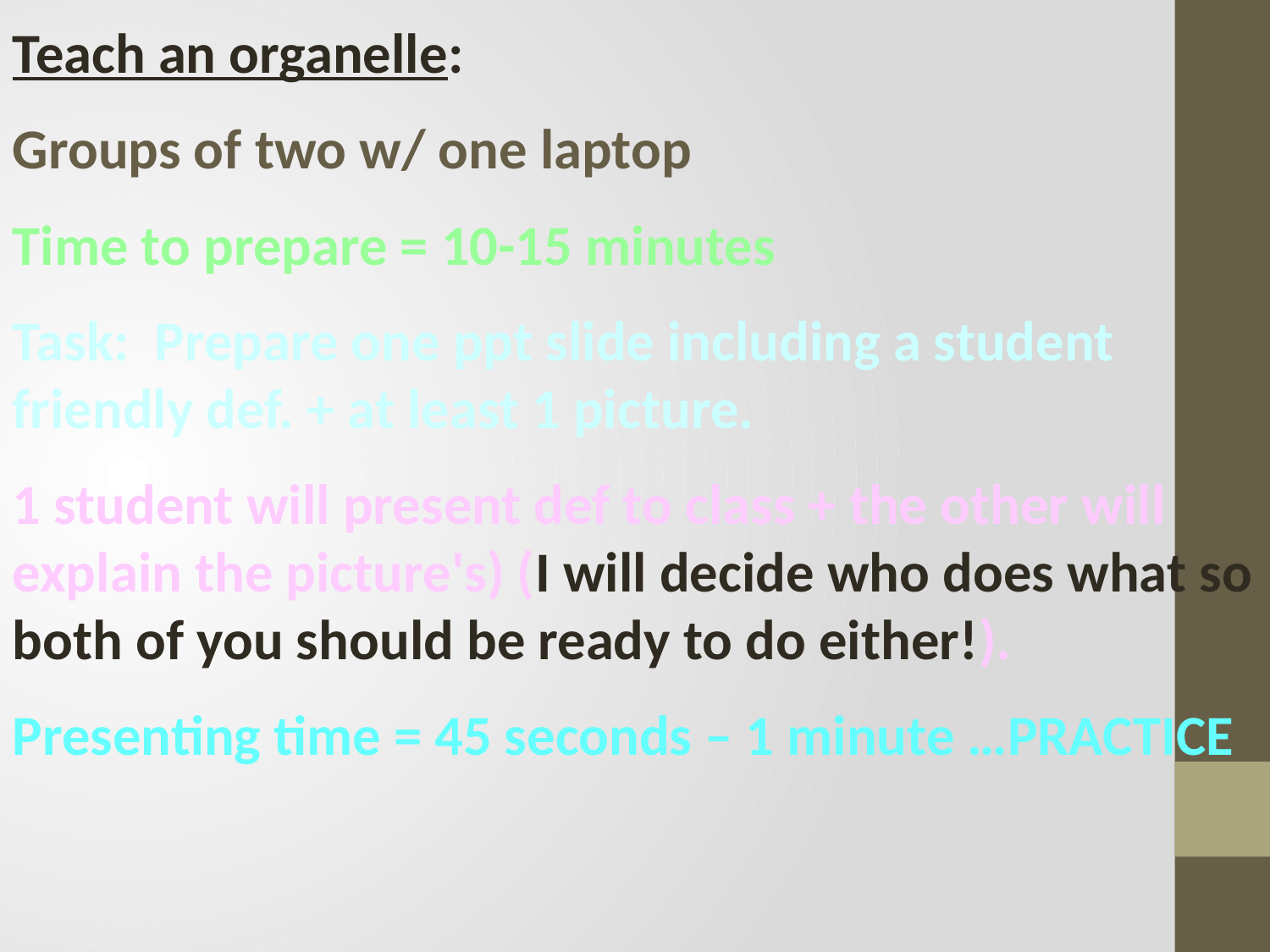

Teach an organelle:
Groups of two w/ one laptop
Time to prepare = 10-15 minutes
Task:  Prepare one ppt slide including a student friendly def. + at least 1 picture.
1 student will present def to class + the other will explain the picture's) (I will decide who does what so both of you should be ready to do either!).
Presenting time = 45 seconds – 1 minute …PRACTICE